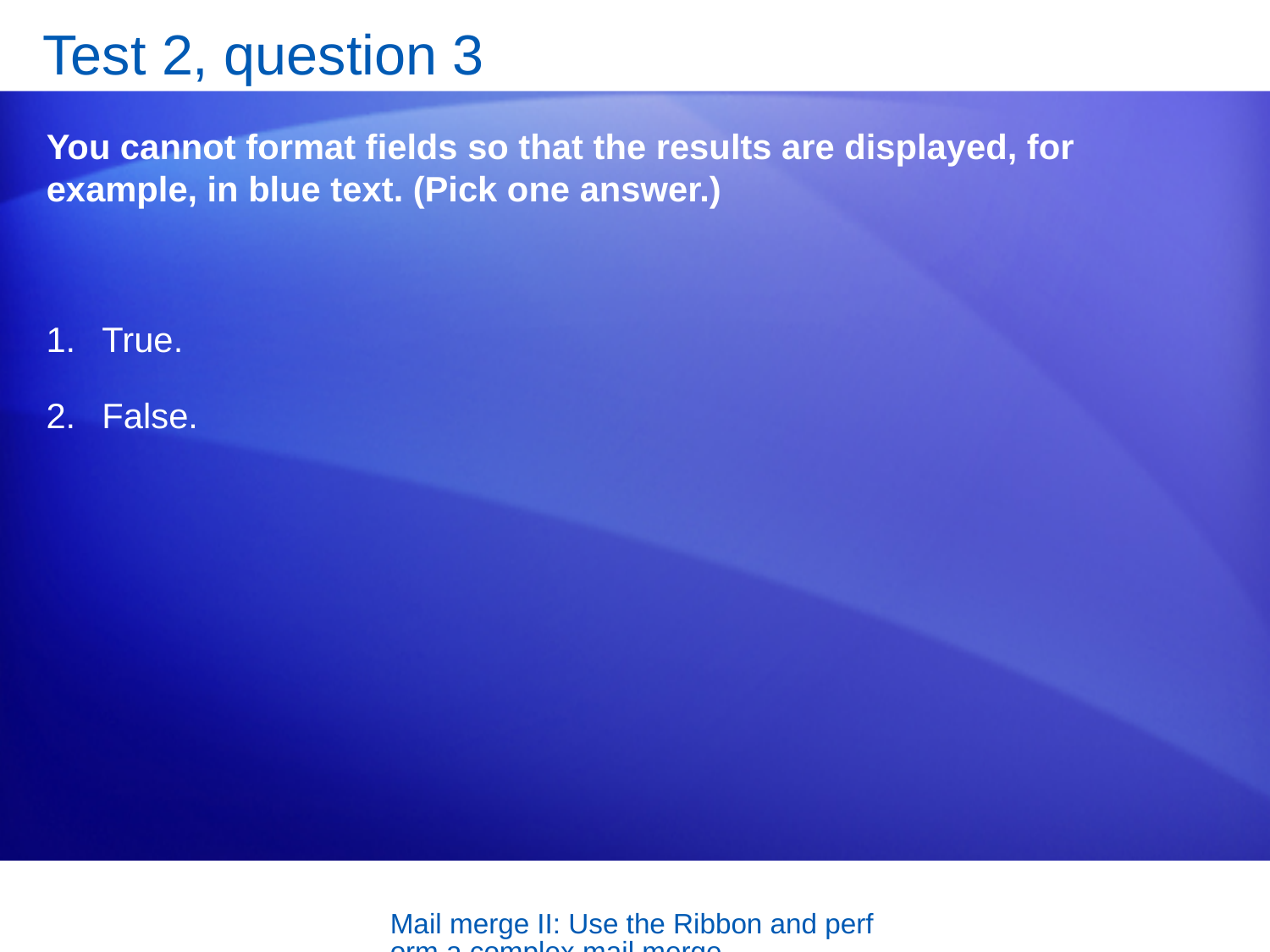

# Test 2, question 3
You cannot format fields so that the results are displayed, for example, in blue text. (Pick one answer.)
True.
False.
Mail merge II: Use the Ribbon and perform a complex mail merge